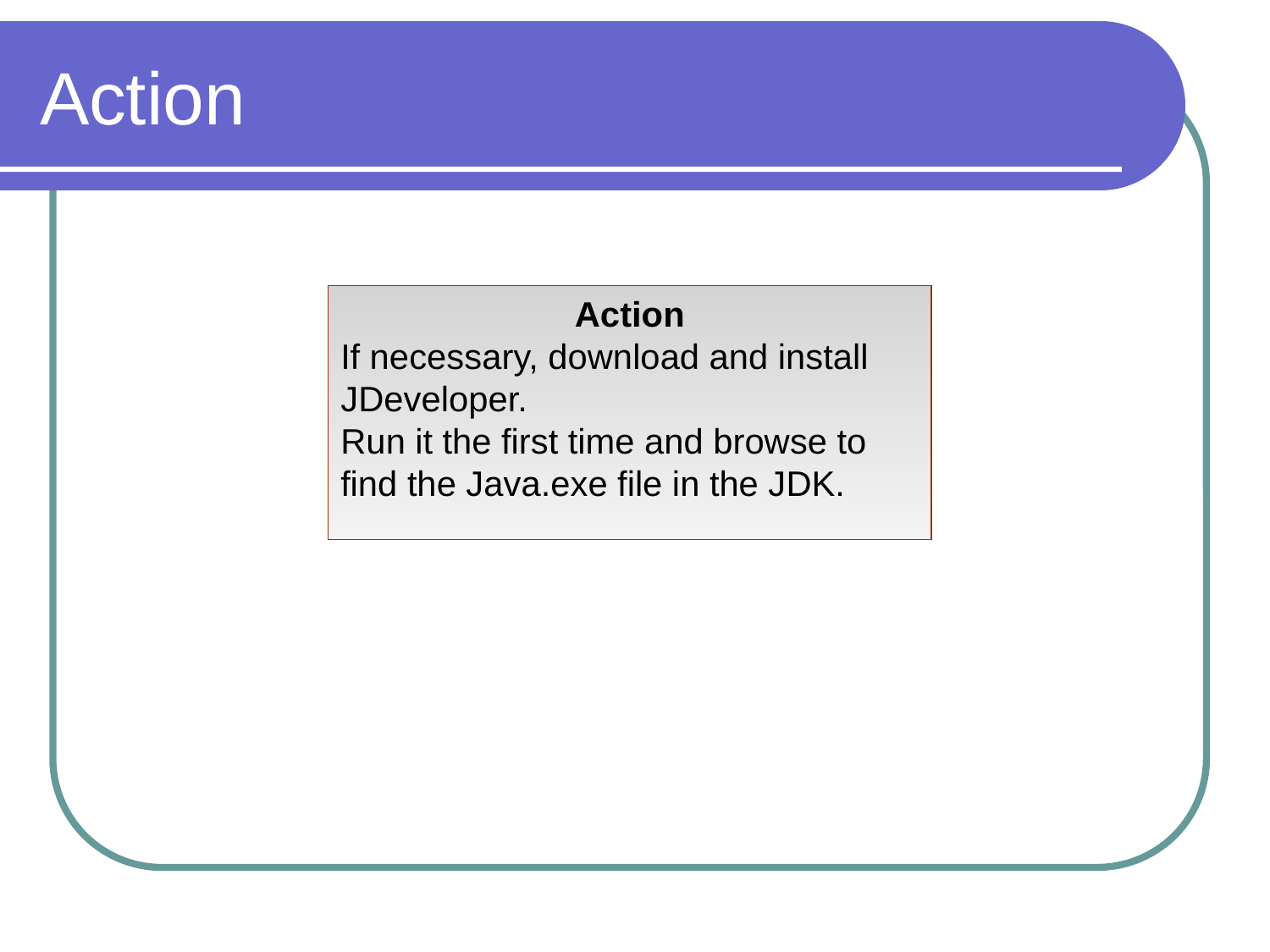

# Action
Action
If necessary, download and install JDeveloper.
Run it the first time and browse to find the Java.exe file in the JDK.